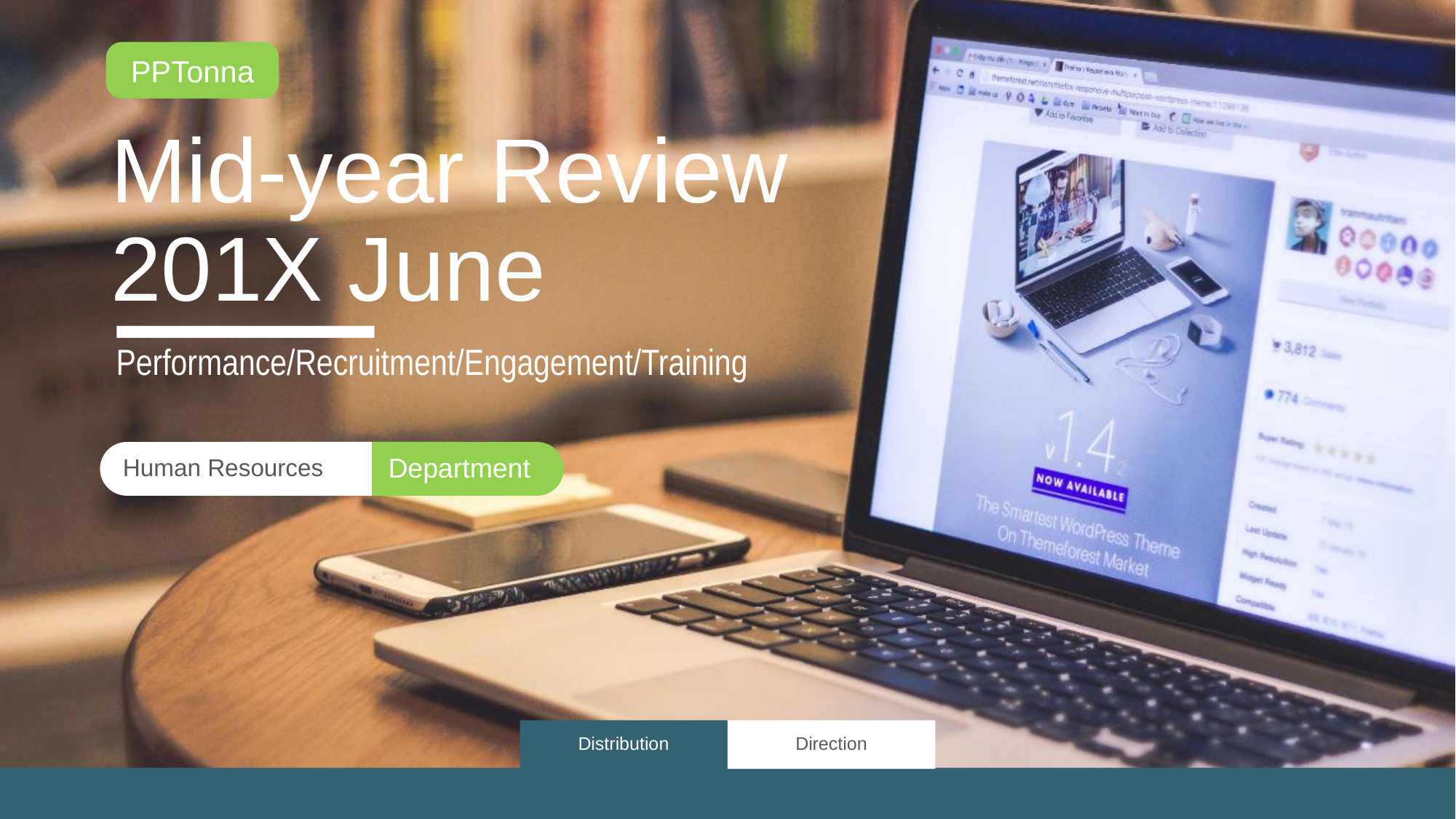

PPTonna
# Mid-year Review 201X June
Performance/Recruitment/Engagement/Training
Department
Human Resources
Distribution
Direction
1